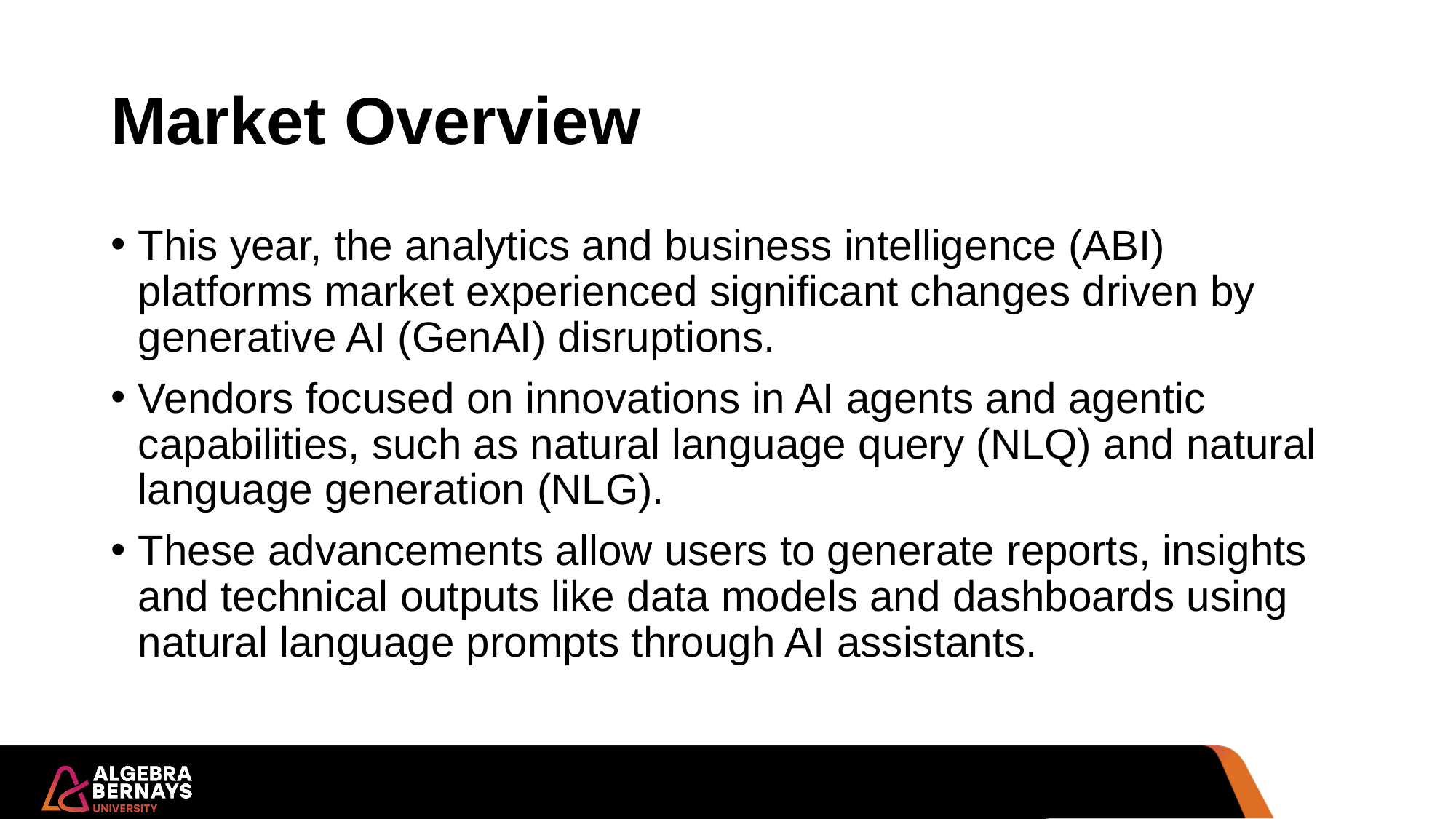

# Market Overview
This year, the analytics and business intelligence (ABI) platforms market experienced significant changes driven by generative AI (GenAI) disruptions.
Vendors focused on innovations in AI agents and agentic capabilities, such as natural language query (NLQ) and natural language generation (NLG).
These advancements allow users to generate reports, insights and technical outputs like data models and dashboards using natural language prompts through AI assistants.